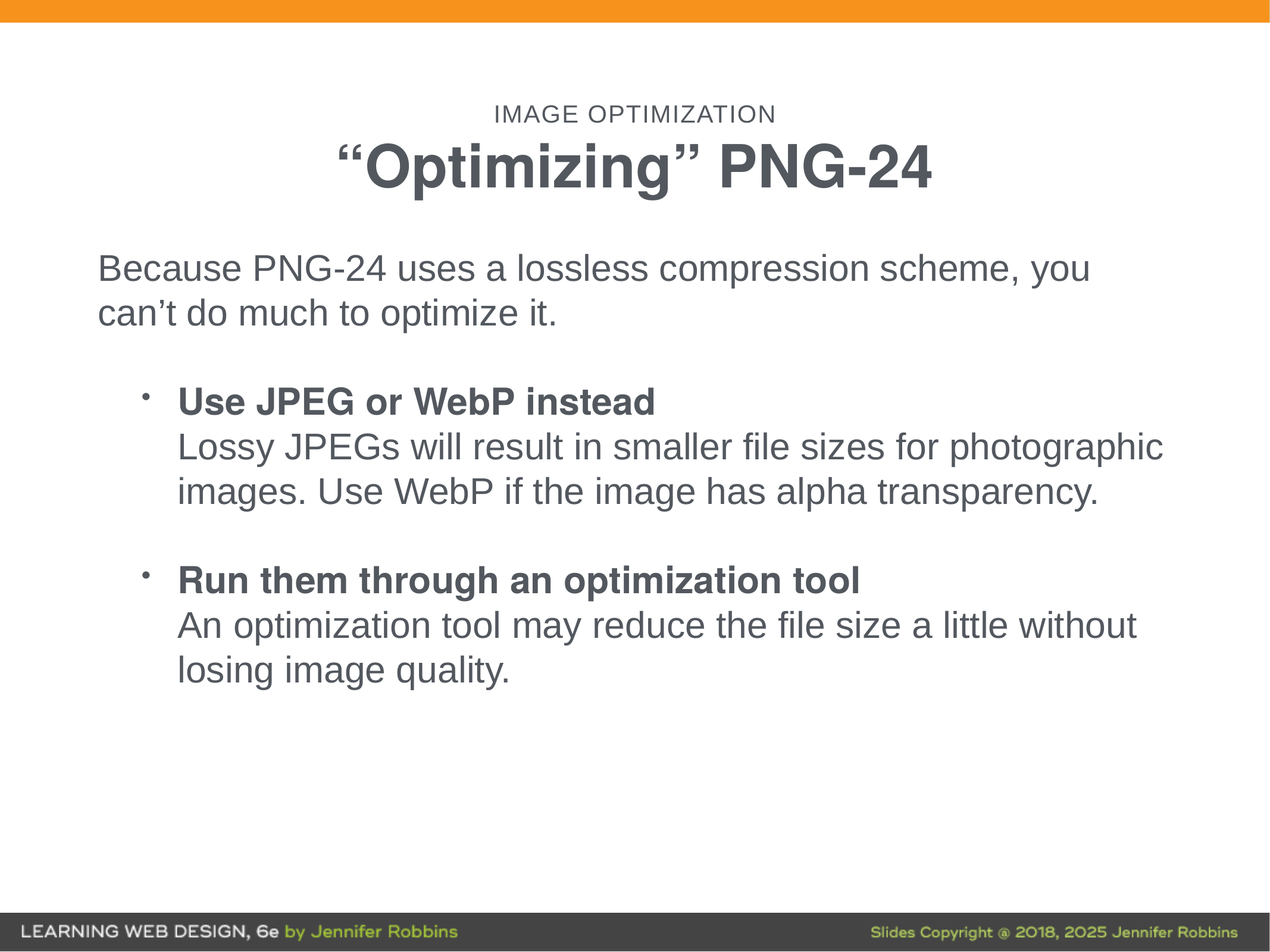

# IMAGE OPTIMIZATION
“Optimizing” PNG-24
Because PNG-24 uses a lossless compression scheme, you can’t do much to optimize it.
Use JPEG or WebP instead
Lossy JPEGs will result in smaller file sizes for photographic images. Use WebP if the image has alpha transparency.
Run them through an optimization tool
An optimization tool may reduce the file size a little without losing image quality.